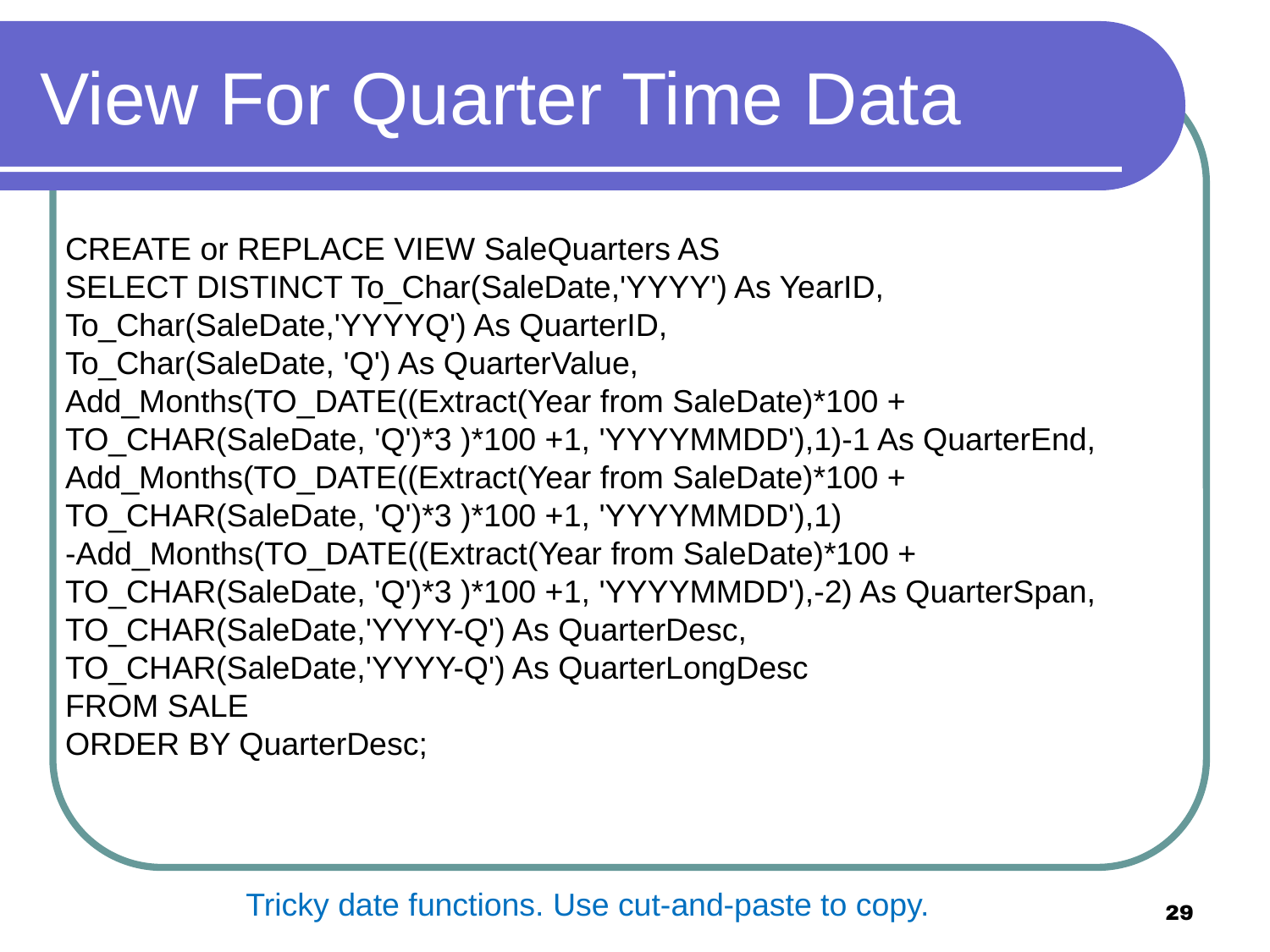

# View For Quarter Time Data
CREATE or REPLACE VIEW SaleQuarters AS
SELECT DISTINCT To_Char(SaleDate,'YYYY') As YearID,
To_Char(SaleDate,'YYYYQ') As QuarterID,
To_Char(SaleDate, 'Q') As QuarterValue,
Add_Months(TO_DATE((Extract(Year from SaleDate)*100 + TO_CHAR(SaleDate, 'Q')*3 )*100 +1, 'YYYYMMDD'),1)-1 As QuarterEnd,
Add_Months(TO_DATE((Extract(Year from SaleDate)*100 + TO_CHAR(SaleDate, 'Q')*3 )*100 +1, 'YYYYMMDD'),1)
-Add_Months(TO_DATE((Extract(Year from SaleDate)*100 + TO_CHAR(SaleDate, 'Q')*3 )*100 +1, 'YYYYMMDD'),-2) As QuarterSpan,
TO_CHAR(SaleDate,'YYYY-Q') As QuarterDesc,
TO_CHAR(SaleDate,'YYYY-Q') As QuarterLongDesc
FROM SALE
ORDER BY QuarterDesc;
29
Tricky date functions. Use cut-and-paste to copy.